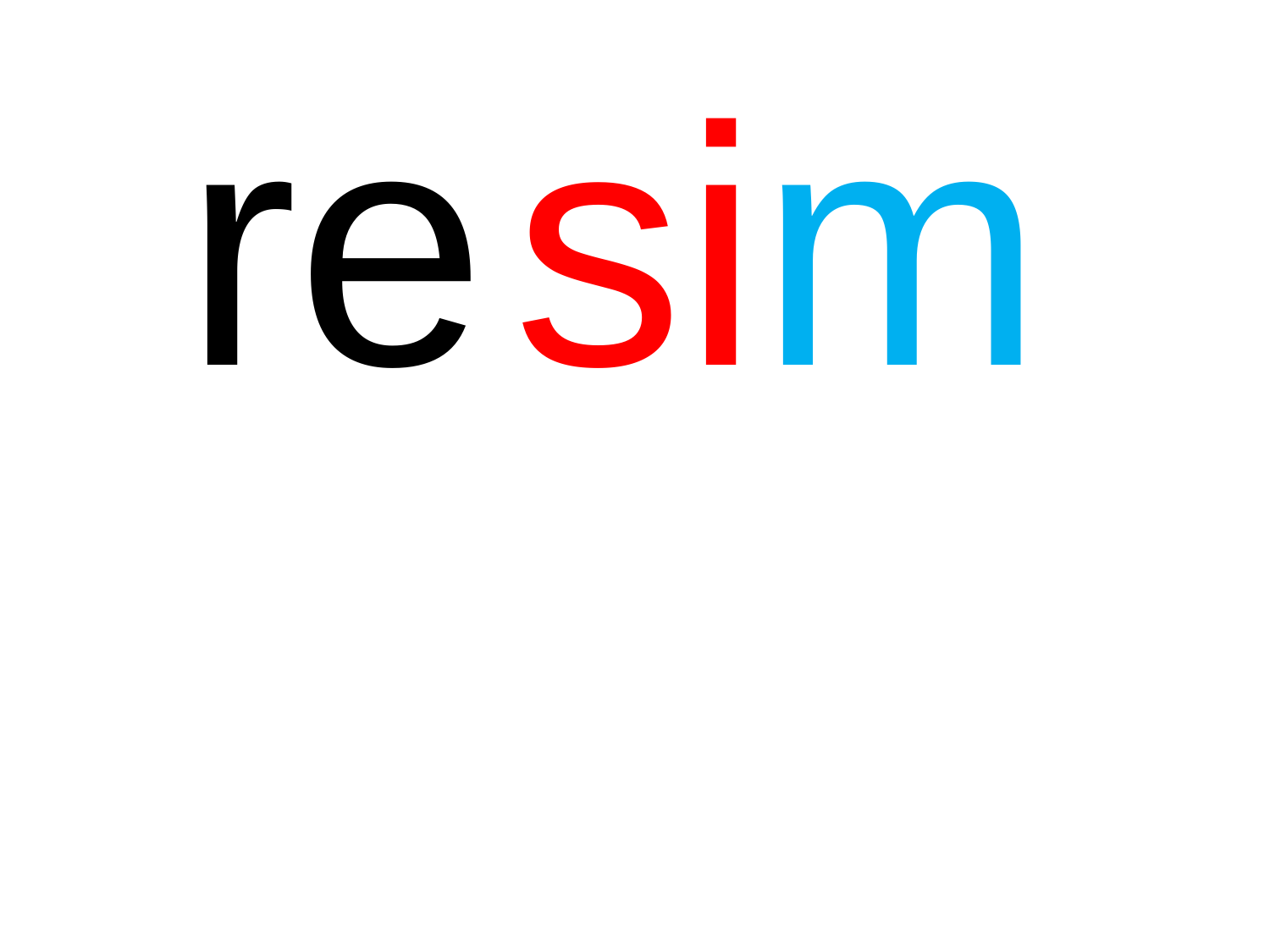

| re |
| --- |
| sim |
| --- |